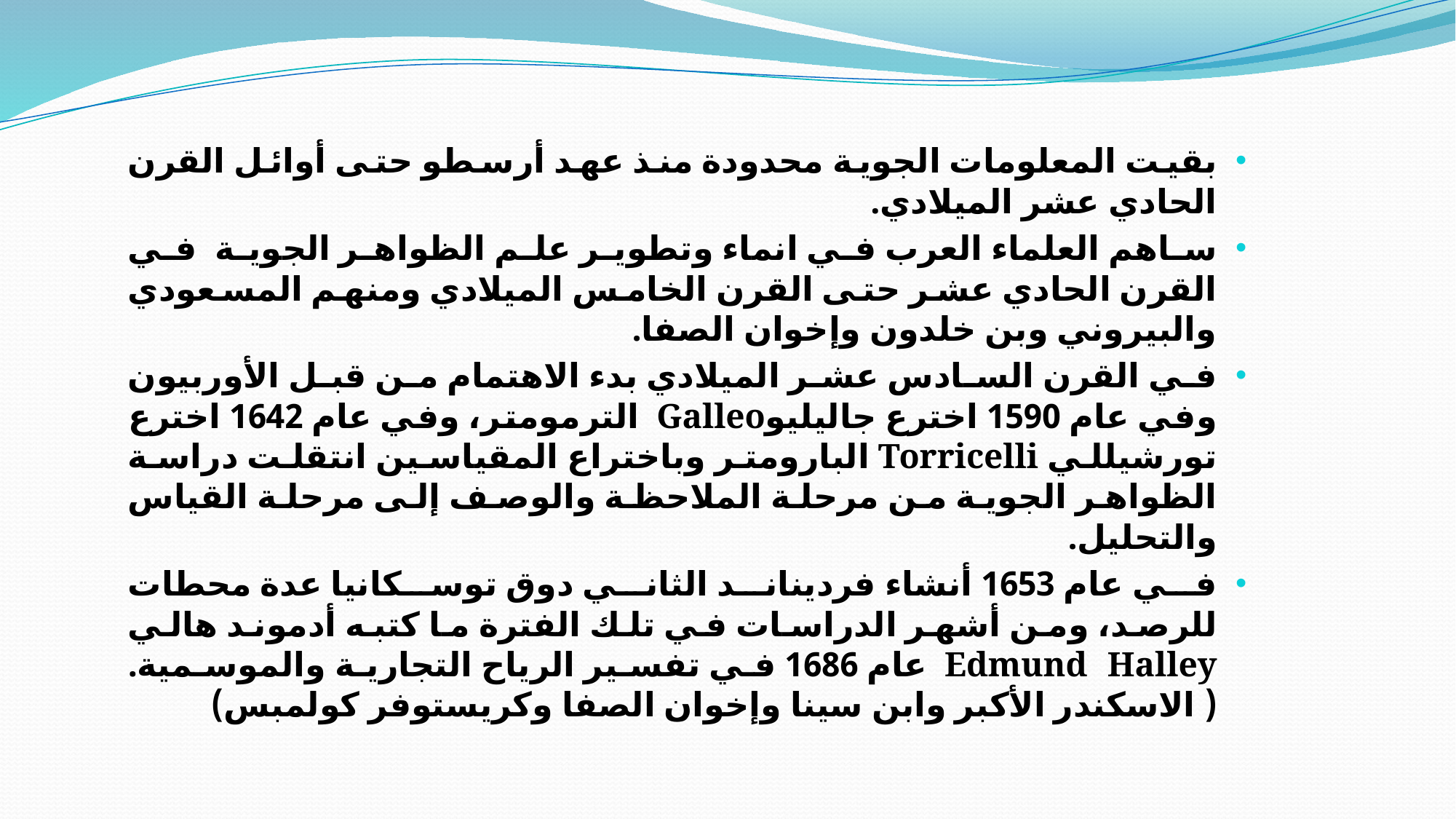

بقيت المعلومات الجوية محدودة منذ عهد أرسطو حتى أوائل القرن الحادي عشر الميلادي.
ساهم العلماء العرب في انماء وتطوير علم الظواهر الجوية  في القرن الحادي عشر حتى القرن الخامس الميلادي ومنهم المسعودي والبيروني وبن خلدون وإخوان الصفا.
في القرن السادس عشر الميلادي بدء الاهتمام من قبل الأوربيون وفي عام 1590 اخترع جاليليوGalleo  الترمومتر، وفي عام 1642 اخترع تورشيللي Torricelli البارومتر وباختراع المقياسين انتقلت دراسة الظواهر الجوية من مرحلة الملاحظة والوصف إلى مرحلة القياس والتحليل.
في عام 1653 أنشاء فرديناند الثاني دوق توسكانيا عدة محطات للرصد، ومن أشهر الدراسات في تلك الفترة ما كتبه أدموند هالي Edmund Halley  عام 1686 في تفسير الرياح التجارية والموسمية. ( الاسكندر الأكبر وابن سينا وإخوان الصفا وكريستوفر كولمبس)